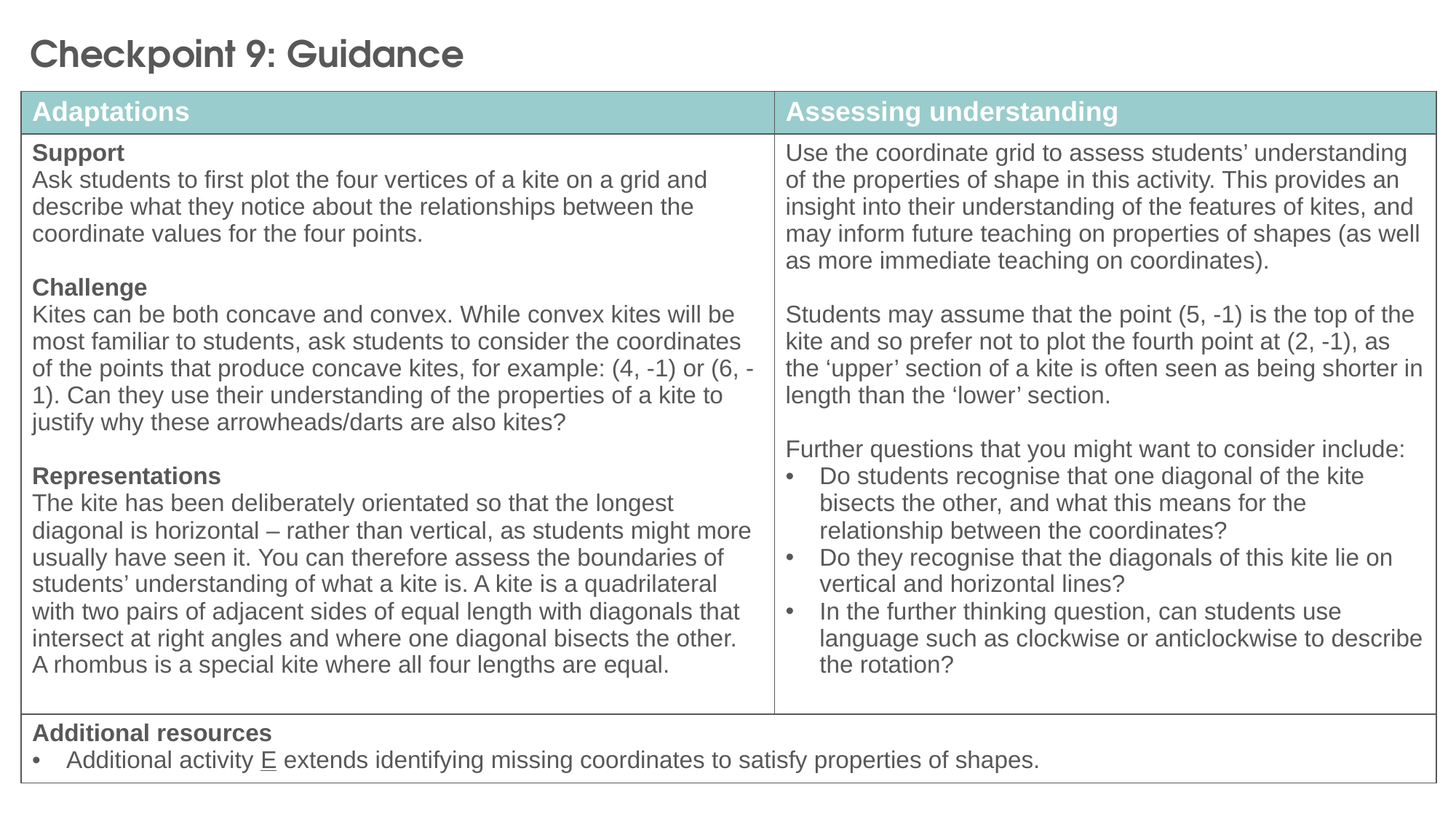

Checkpoint 9: Guidance
| Adaptations | Assessing understanding |
| --- | --- |
| Support Ask students to first plot the four vertices of a kite on a grid and describe what they notice about the relationships between the coordinate values for the four points. Challenge Kites can be both concave and convex. While convex kites will be most familiar to students, ask students to consider the coordinates of the points that produce concave kites, for example: (4, -1) or (6, -1). Can they use their understanding of the properties of a kite to justify why these arrowheads/darts are also kites? Representations The kite has been deliberately orientated so that the longest diagonal is horizontal – rather than vertical, as students might more usually have seen it. You can therefore assess the boundaries of students’ understanding of what a kite is. A kite is a quadrilateral with two pairs of adjacent sides of equal length with diagonals that intersect at right angles and where one diagonal bisects the other. A rhombus is a special kite where all four lengths are equal. | Use the coordinate grid to assess students’ understanding of the properties of shape in this activity. This provides an insight into their understanding of the features of kites, and may inform future teaching on properties of shapes (as well as more immediate teaching on coordinates). Students may assume that the point (5, -1) is the top of the kite and so prefer not to plot the fourth point at (2, -1), as the ‘upper’ section of a kite is often seen as being shorter in length than the ‘lower’ section. Further questions that you might want to consider include: Do students recognise that one diagonal of the kite bisects the other, and what this means for the relationship between the coordinates? Do they recognise that the diagonals of this kite lie on vertical and horizontal lines? In the further thinking question, can students use language such as clockwise or anticlockwise to describe the rotation? |
| Additional resources Additional activity E extends identifying missing coordinates to satisfy properties of shapes. |  |